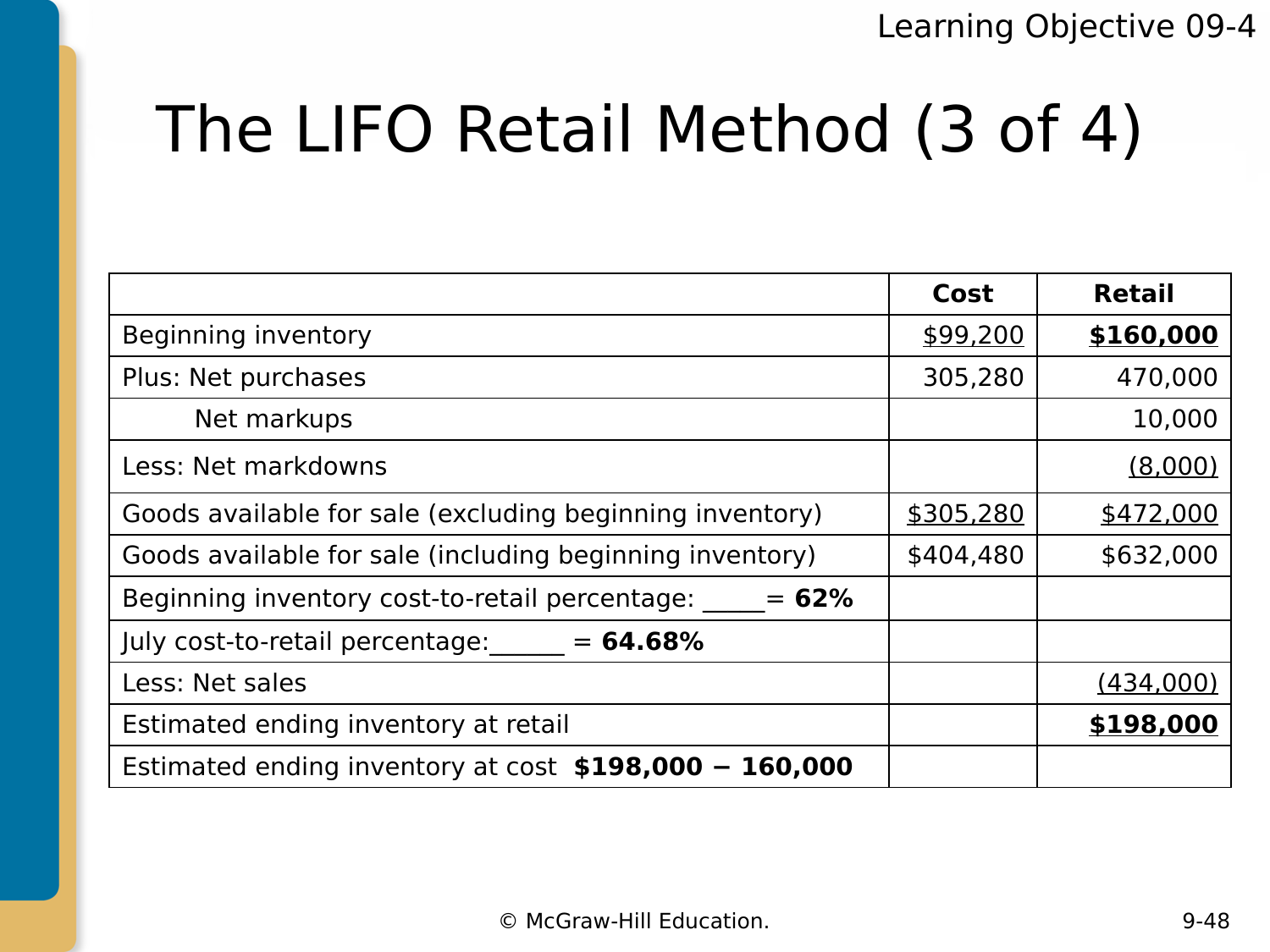

Learning Objective 09-4
# The LIFO Retail Method (3 of 4)
|  | Cost | Retail |
| --- | --- | --- |
| Beginning inventory | $99,200 | $160,000 |
| Plus: Net purchases | 305,280 | 470,000 |
| Net markups |  | 10,000 |
| Less: Net markdowns |  | (8,000) |
| Goods available for sale (excluding beginning inventory) | $305,280 | $472,000 |
| Goods available for sale (including beginning inventory) | $404,480 | $632,000 |
| Beginning inventory cost-to-retail percentage: \_\_\_\_\_= 62% |  |  |
| July cost-to-retail percentage:\_\_\_\_\_\_ = 64.68% |  |  |
| Less: Net sales |  | (434,000) |
| Estimated ending inventory at retail |  | $198,000 |
| Estimated ending inventory at cost $198,000 − 160,000 |  |  |